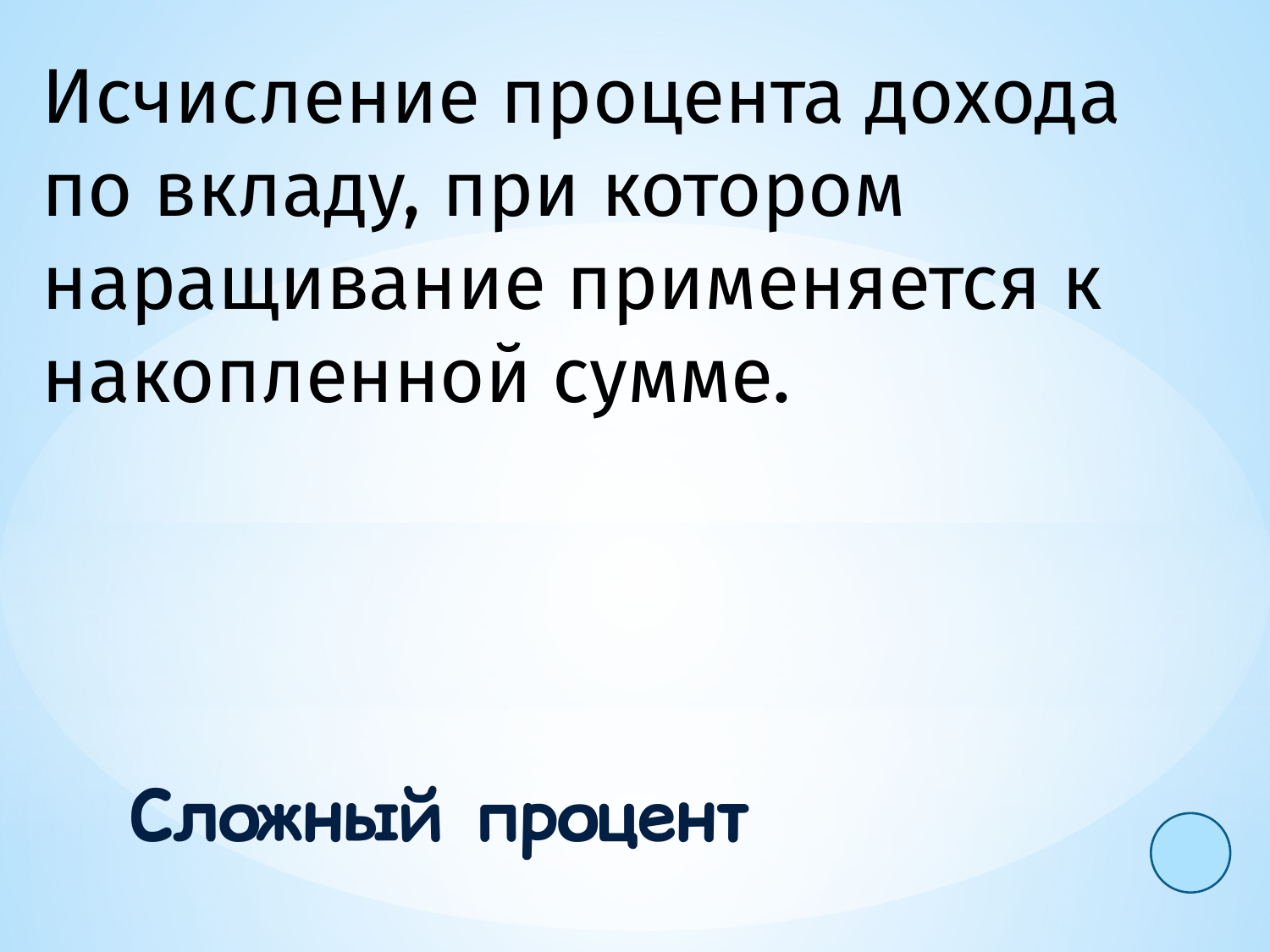

Исчисление процента дохода по вкладу, при котором наращивание применяется к накопленной сумме.
Сложный процент